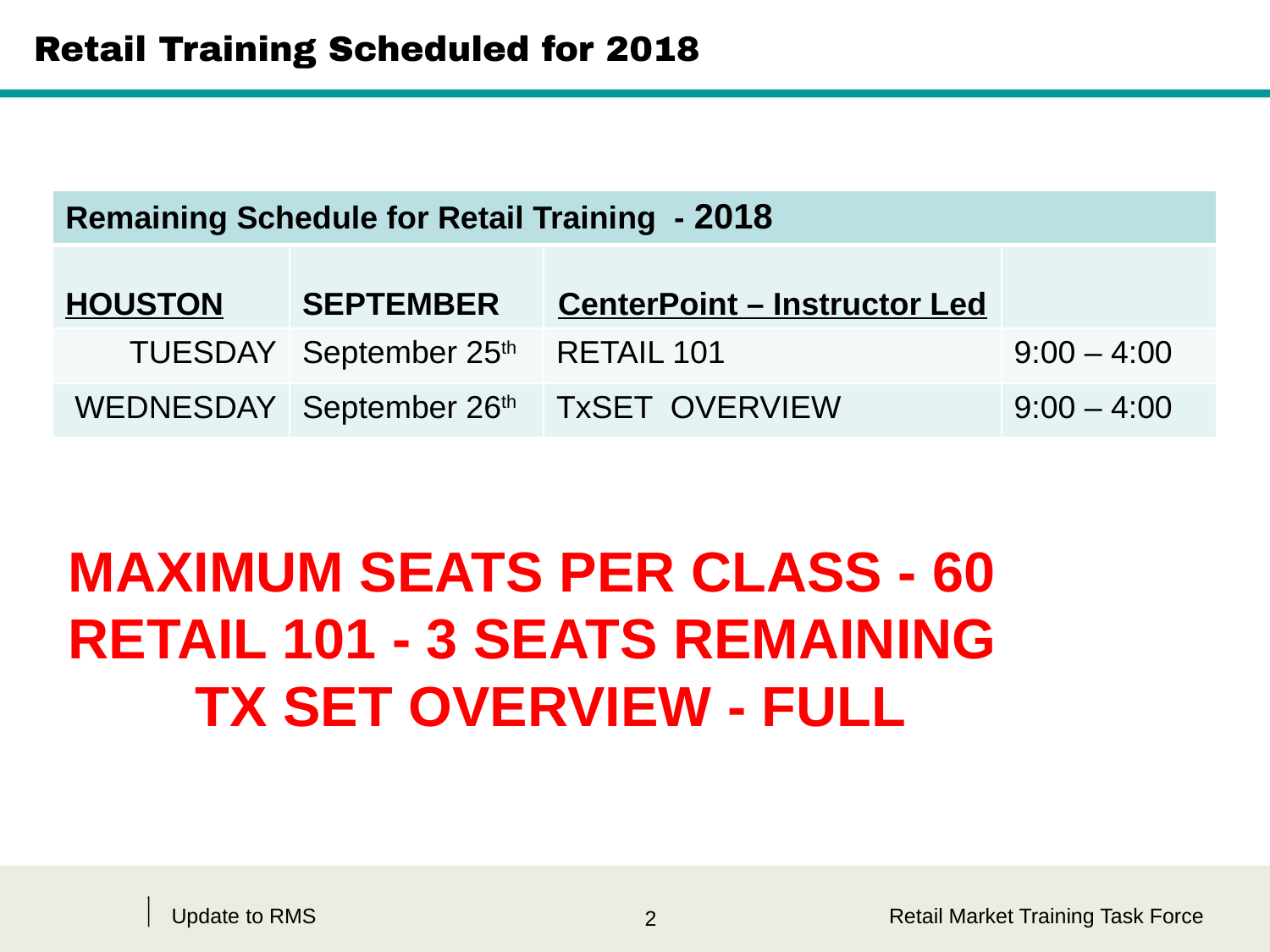

# Retail Training Scheduled for 2018
| Remaining Schedule for Retail Training - 2018 |  |  |  |
| --- | --- | --- | --- |
| HOUSTON | SEPTEMBER | CenterPoint – Instructor Led |  |
| TUESDAY | September 25th | RETAIL 101 | 9:00 – 4:00 |
| WEDNESDAY | September 26th | TxSET OVERVIEW | 9:00 – 4:00 |
MAXIMUM SEATS PER CLASS - 60 	RETAIL 101 - 3 Seats Remaining
	TX SET OVERVIEW - FULL
Update to RMS
Retail Market Training Task Force